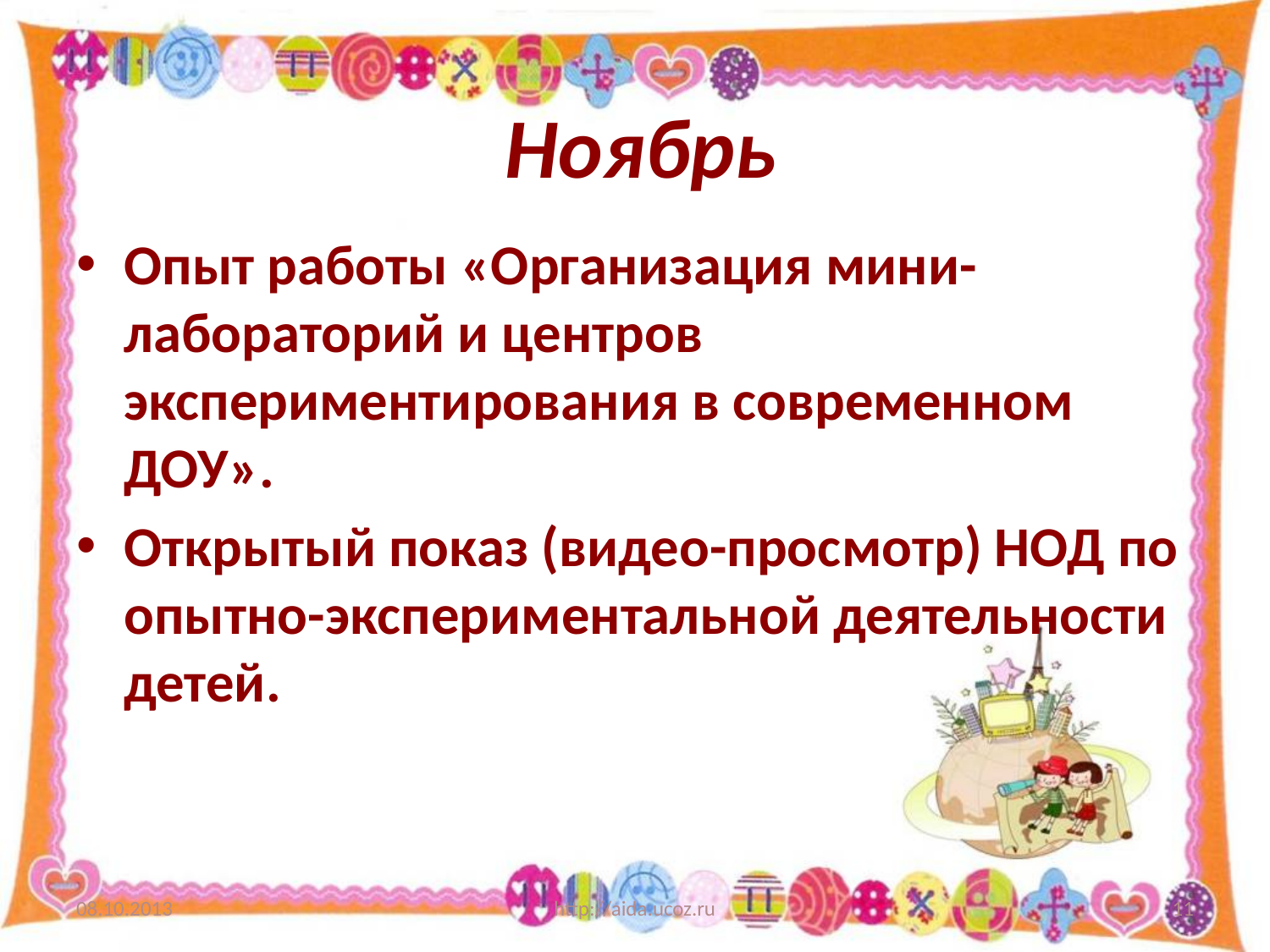

# Ноябрь
Опыт работы «Организация мини-лабораторий и центров экспериментирования в современном ДОУ».
Открытый показ (видео-просмотр) НОД по опытно-экспериментальной деятельности детей.

08.10.2013
http://aida.ucoz.ru
11